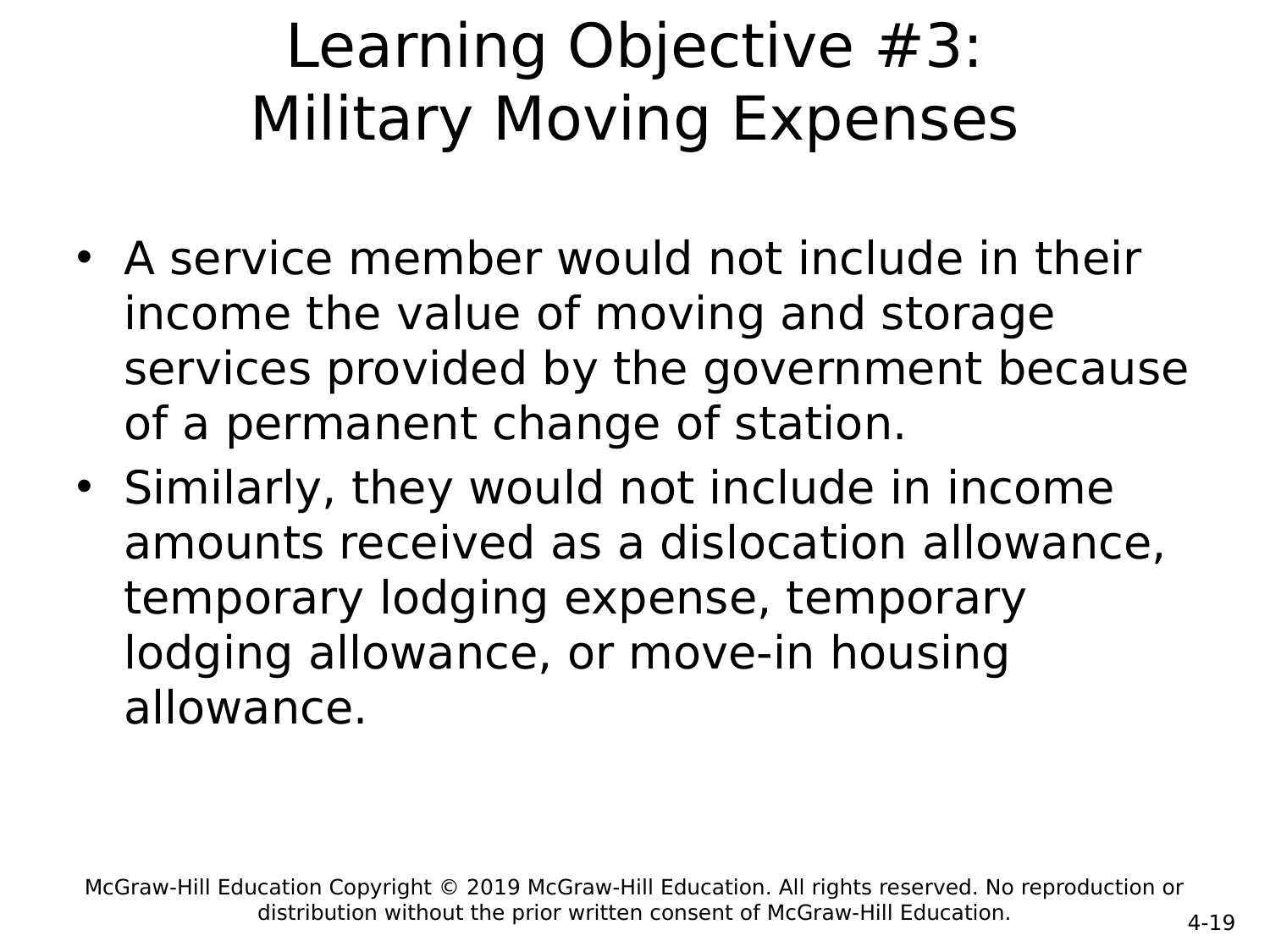

# Learning Objective #3: Military Moving Expenses
A service member would not include in their income the value of moving and storage services provided by the government because of a permanent change of station.
Similarly, they would not include in income amounts received as a dislocation allowance, temporary lodging expense, temporary lodging allowance, or move-in housing allowance.
McGraw-Hill Education Copyright © 2019 McGraw-Hill Education. All rights reserved. No reproduction or distribution without the prior written consent of McGraw-Hill Education.
4-19